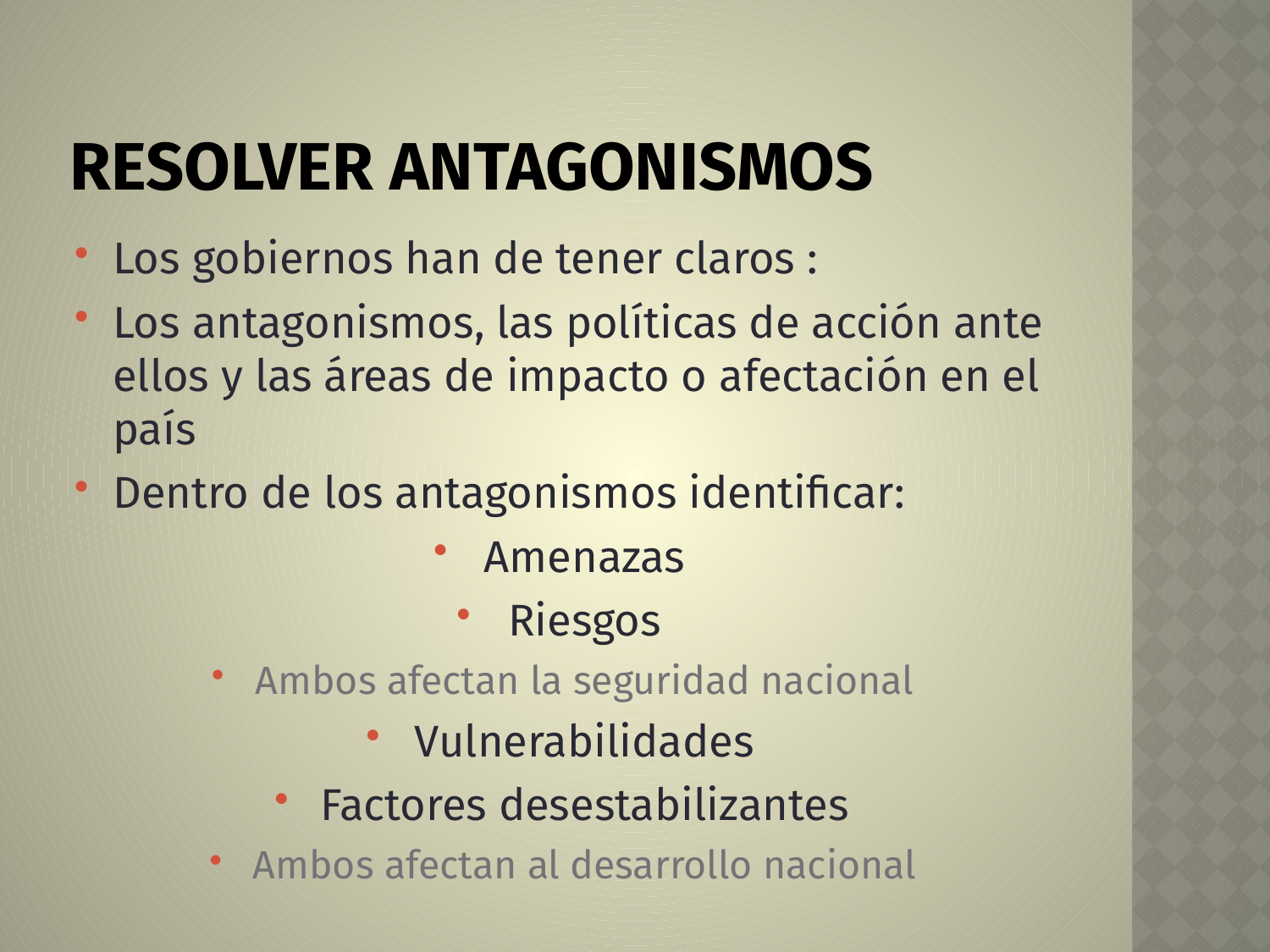

# Resolver antagonismos
Los gobiernos han de tener claros :
Los antagonismos, las políticas de acción ante ellos y las áreas de impacto o afectación en el país
Dentro de los antagonismos identificar:
Amenazas
Riesgos
Ambos afectan la seguridad nacional
Vulnerabilidades
Factores desestabilizantes
Ambos afectan al desarrollo nacional